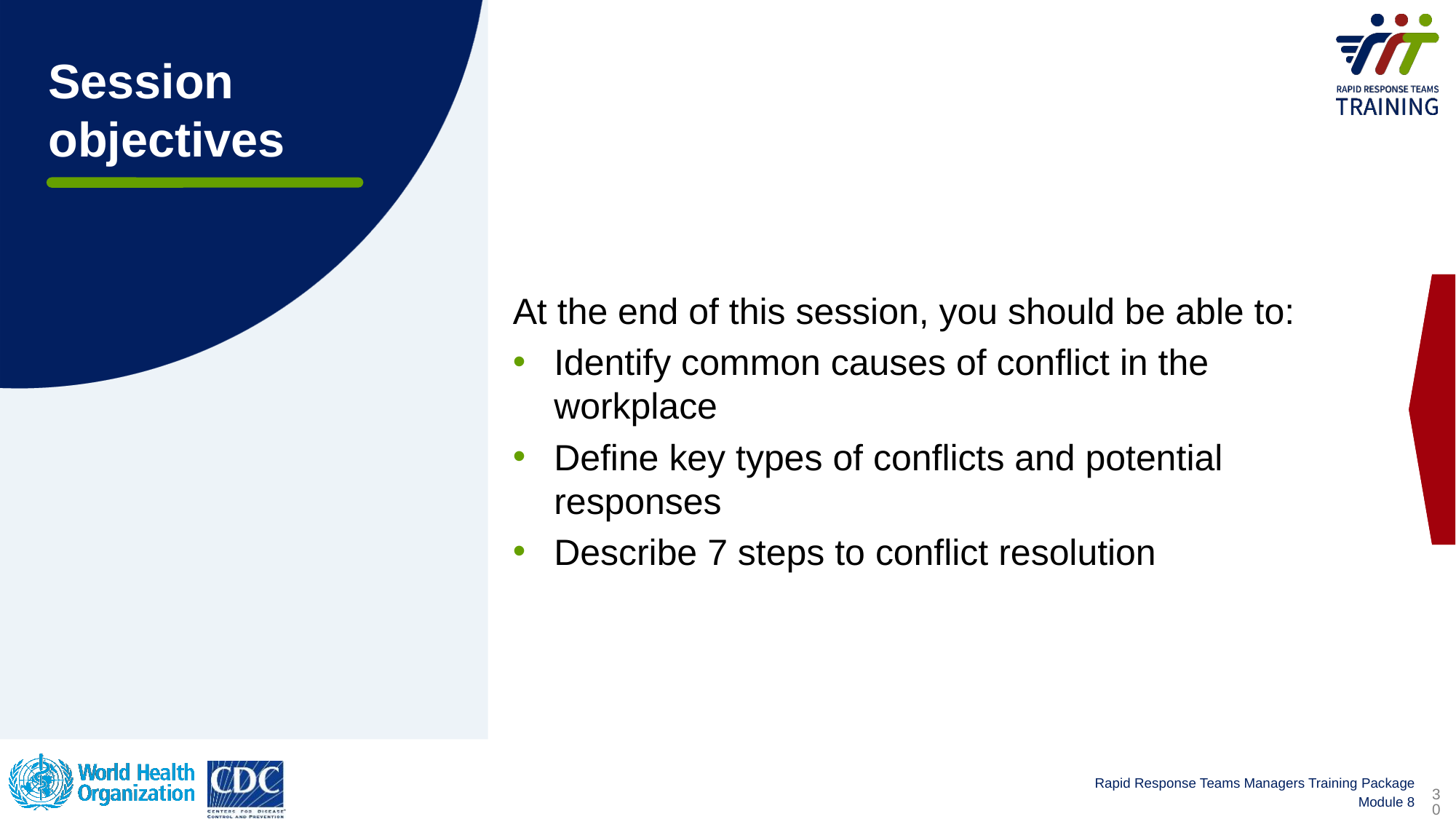

Session objectives

At the end of this session, you should be able to:
Identify common causes of conflict in the workplace
Define key types of conflicts and potential responses
Describe 7 steps to conflict resolution
30